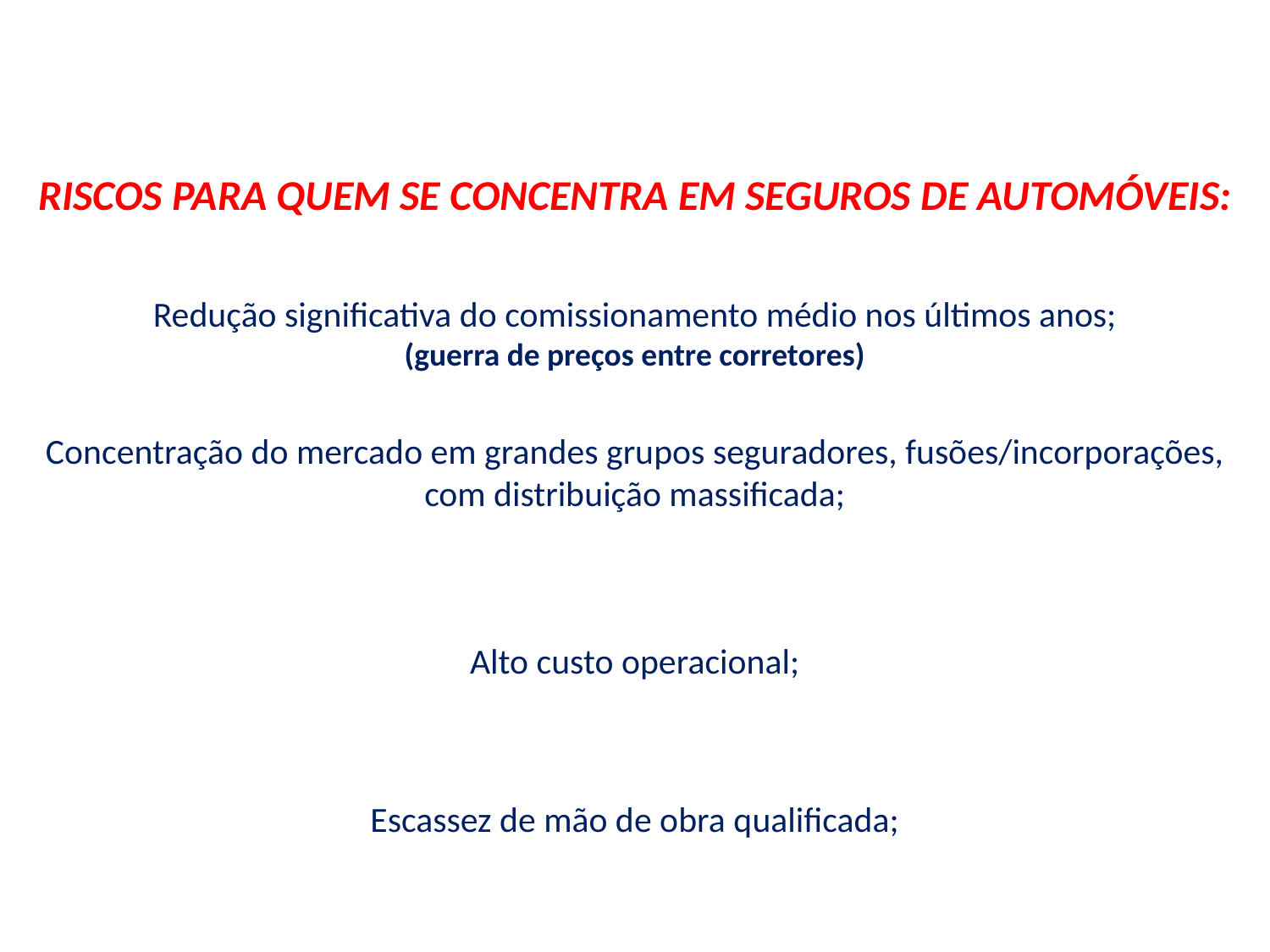

RISCOS PARA QUEM SE CONCENTRA EM SEGUROS DE AUTOMÓVEIS:
Redução significativa do comissionamento médio nos últimos anos;
(guerra de preços entre corretores)
Concentração do mercado em grandes grupos seguradores, fusões/incorporações, com distribuição massificada;
Alto custo operacional;
Escassez de mão de obra qualificada;